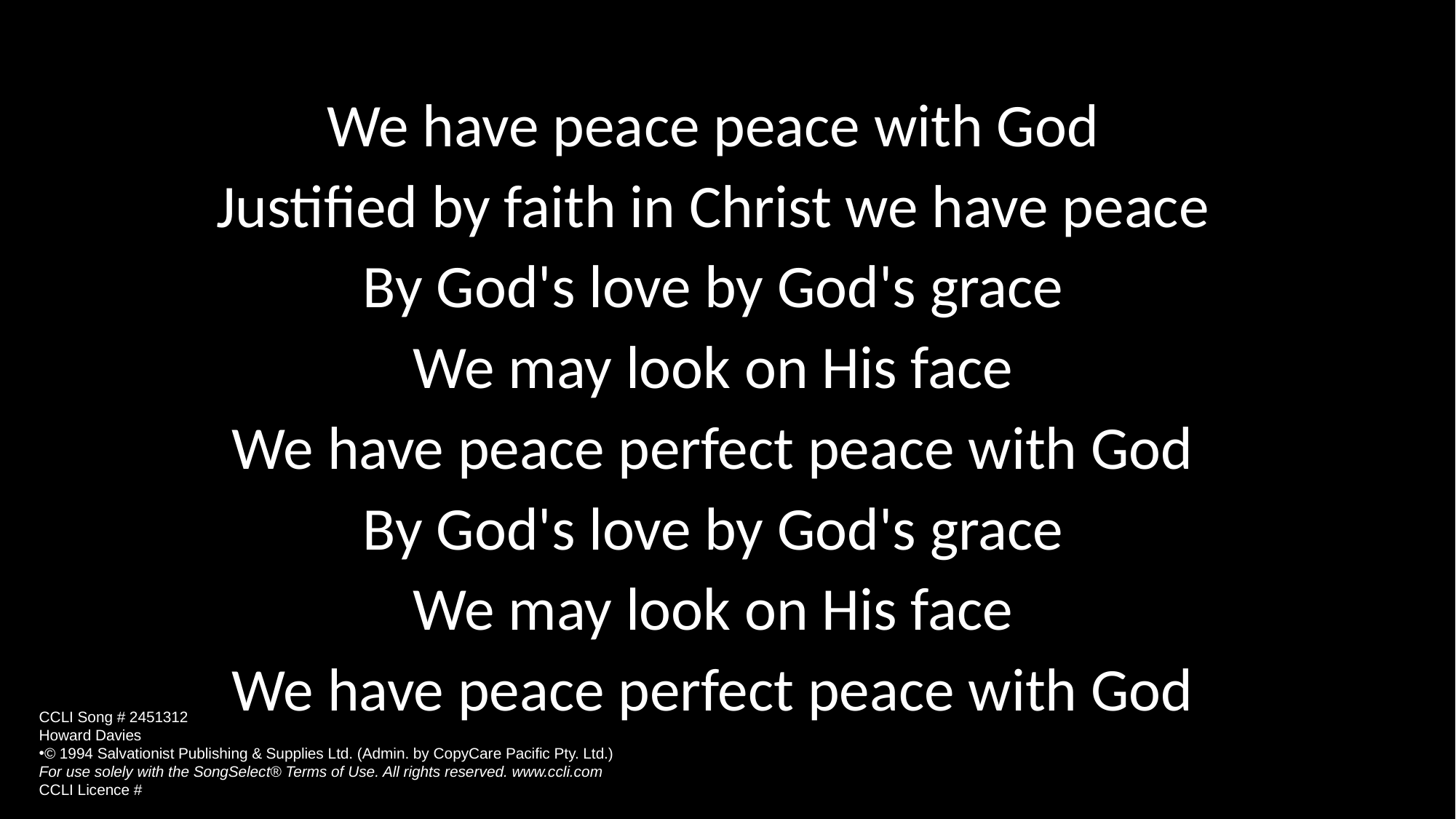

We have peace peace with God
Justified by faith in Christ we have peace
By God's love by God's grace
We may look on His face
We have peace perfect peace with God
By God's love by God's grace
We may look on His face
We have peace perfect peace with God
CCLI Song # 2451312
Howard Davies
© 1994 Salvationist Publishing & Supplies Ltd. (Admin. by CopyCare Pacific Pty. Ltd.)
For use solely with the SongSelect® Terms of Use. All rights reserved. www.ccli.com
CCLI Licence #